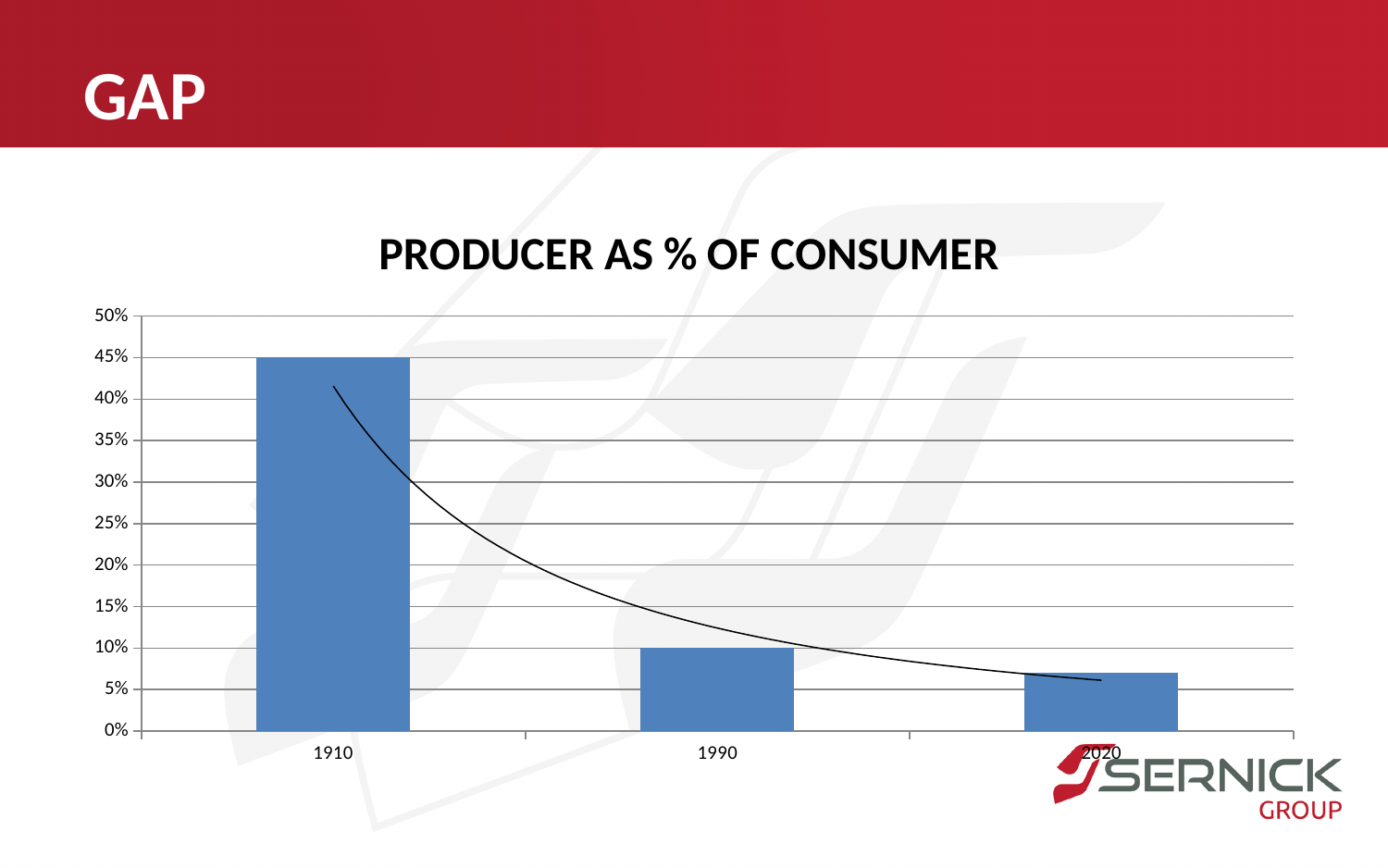

# GAP

### Chart: PRODUCER AS % OF CONSUMER

| Category |  |
|---|---|
| 1910 | 0.45 |
| 1990 | 0.1 |
| 2020 | 0.07 |